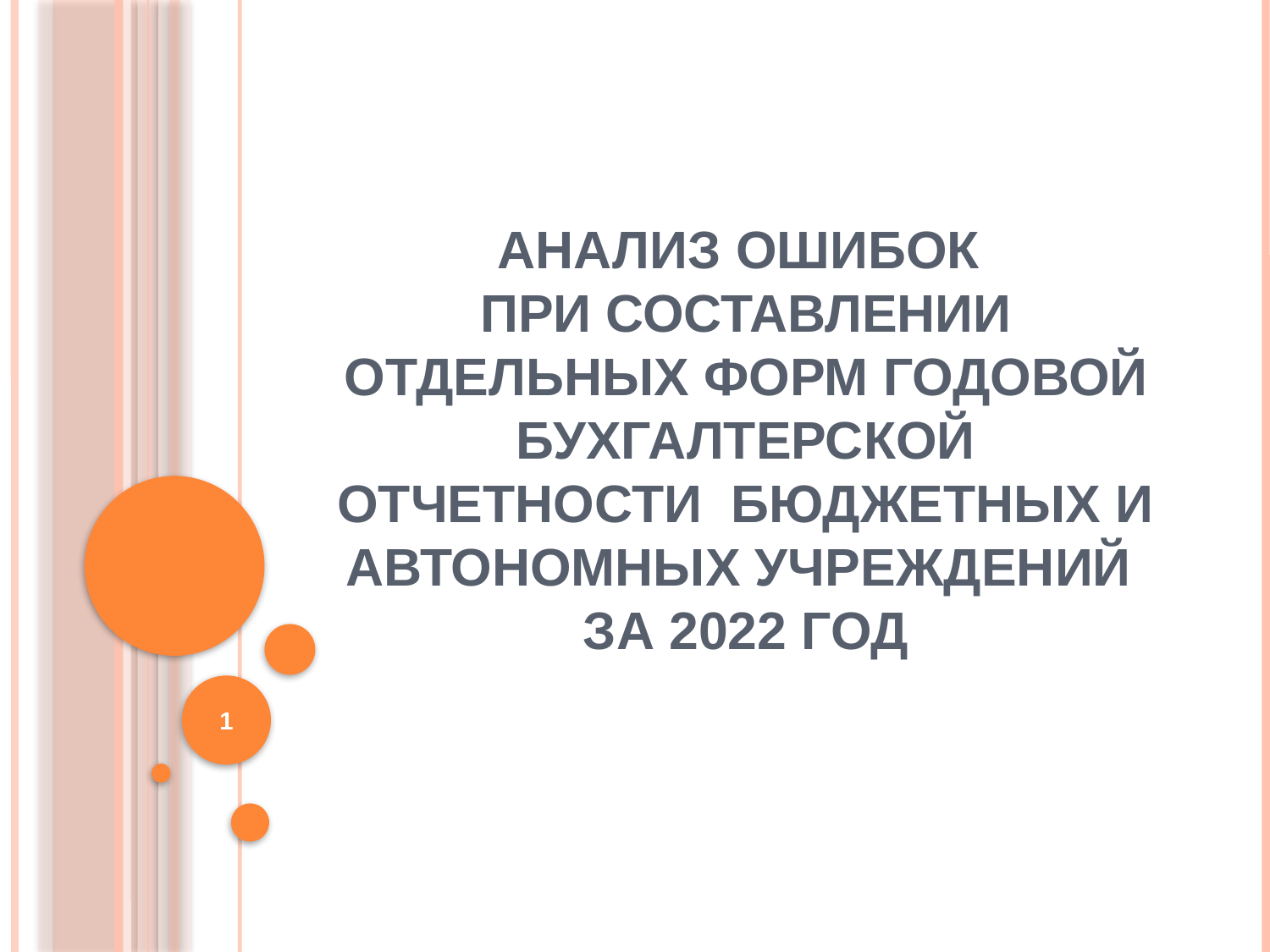

# Анализ ошибок при составлении отдельных форм годовой бухгалтерской отчетности  бюджетных и автономных учреждений за 2022 год
1